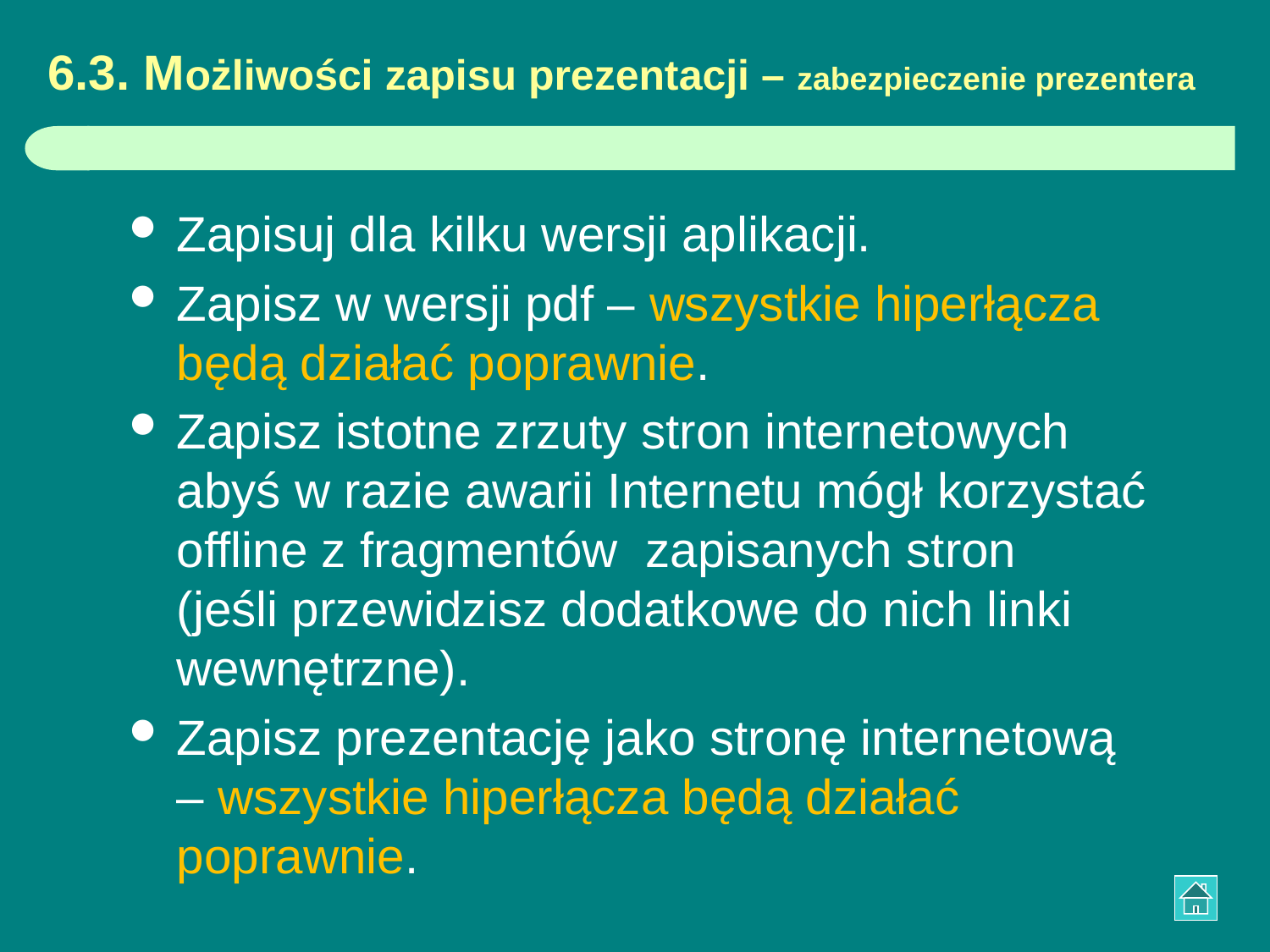

# 6.3. Możliwości zapisu prezentacji – zabezpieczenie prezentera
Zapisuj dla kilku wersji aplikacji.
Zapisz w wersji pdf – wszystkie hiperłącza będą działać poprawnie.
Zapisz istotne zrzuty stron internetowych abyś w razie awarii Internetu mógł korzystać offline z fragmentów  zapisanych stron
(jeśli przewidzisz dodatkowe do nich linki wewnętrzne).
Zapisz prezentację jako stronę internetową  – wszystkie hiperłącza będą działać poprawnie.